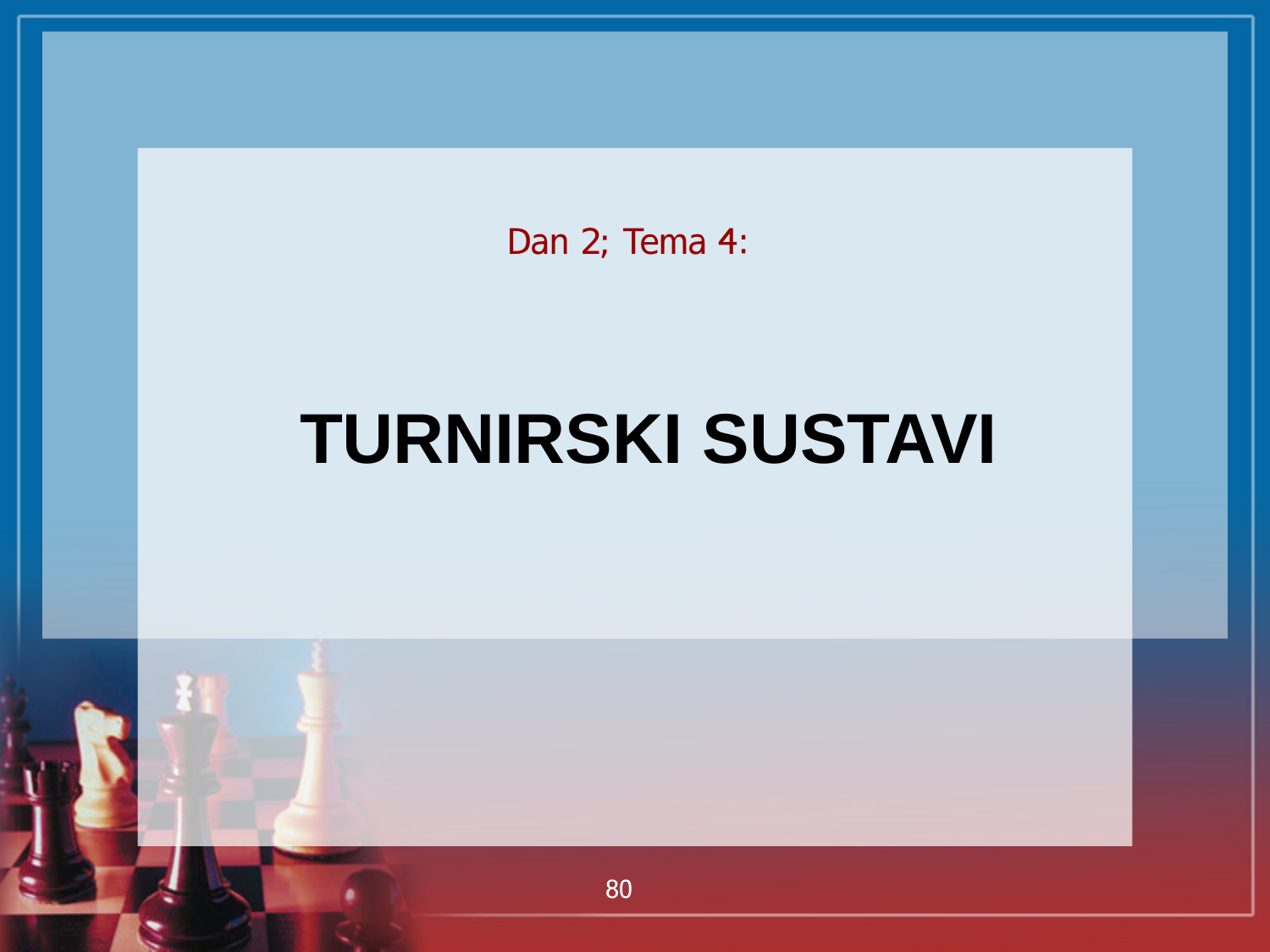

Dan 2; Tema 4:
# Turnirski sustavi
80